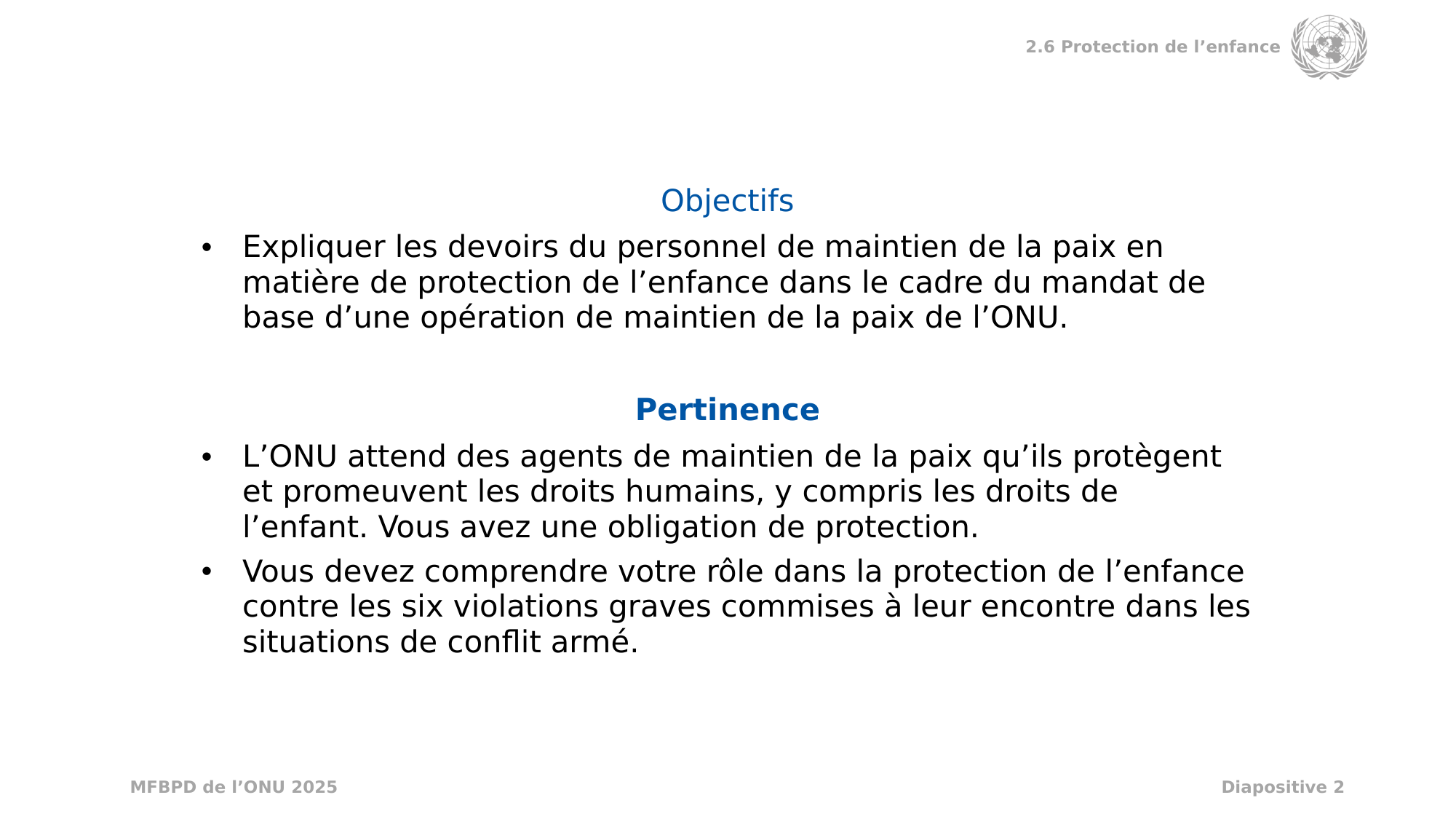

| Objectifs |
| --- |
| Expliquer les devoirs du personnel de maintien de la paix en matière de protection de l’enfance dans le cadre du mandat de base d’une opération de maintien de la paix de l’ONU. |
|  |
| Pertinence |
| L’ONU attend des agents de maintien de la paix qu’ils protègent et promeuvent les droits humains, y compris les droits de l’enfant. Vous avez une obligation de protection. Vous devez comprendre votre rôle dans la protection de l’enfance contre les six violations graves commises à leur encontre dans les situations de conflit armé. |